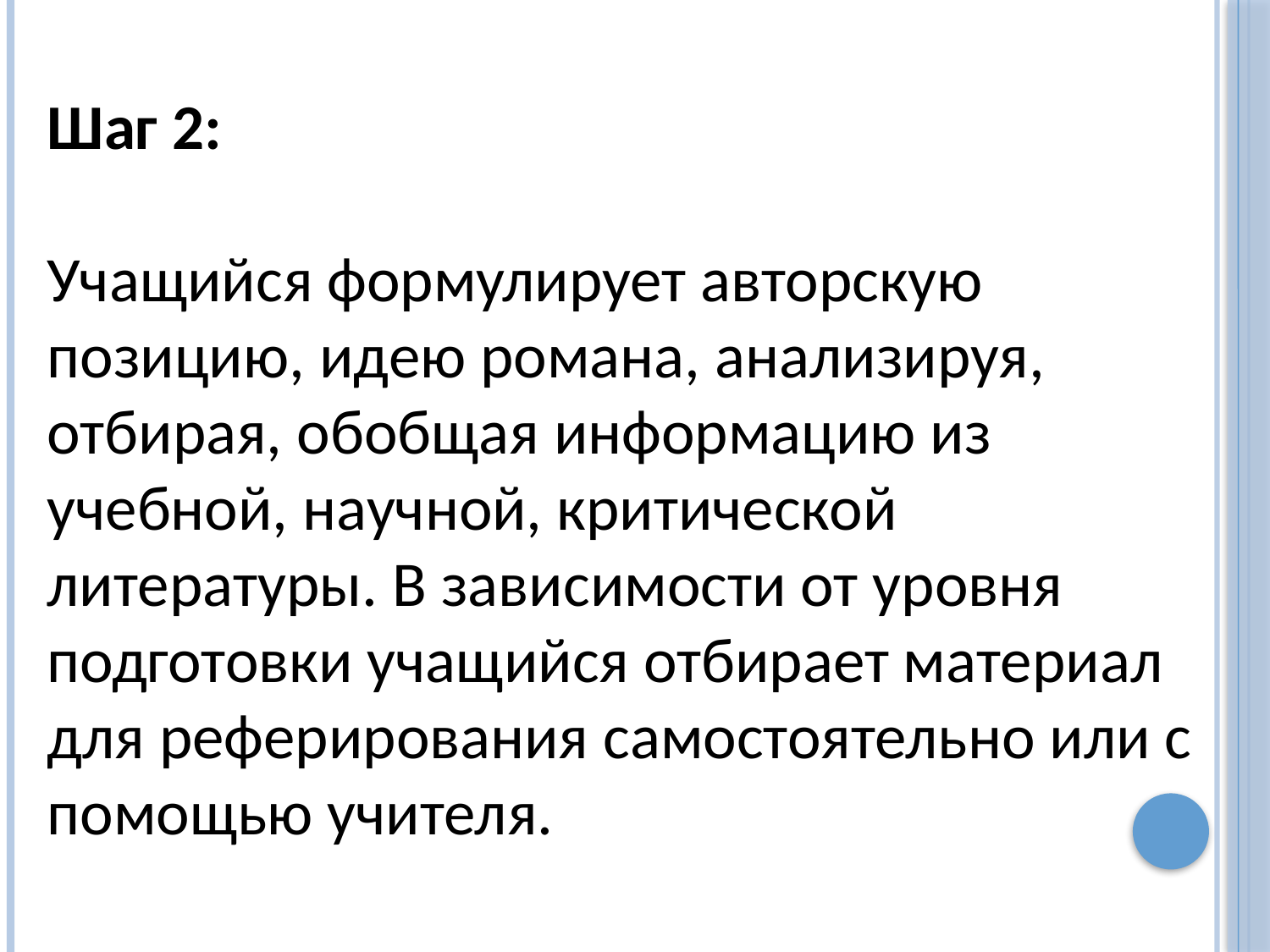

Шаг 2:

Учащийся формулирует авторскую позицию, идею романа, анализируя, отбирая, обобщая информацию из учебной, научной, критической литературы. В зависимости от уровня подготовки учащийся отбирает материал для реферирования самостоятельно или с помощью учителя.